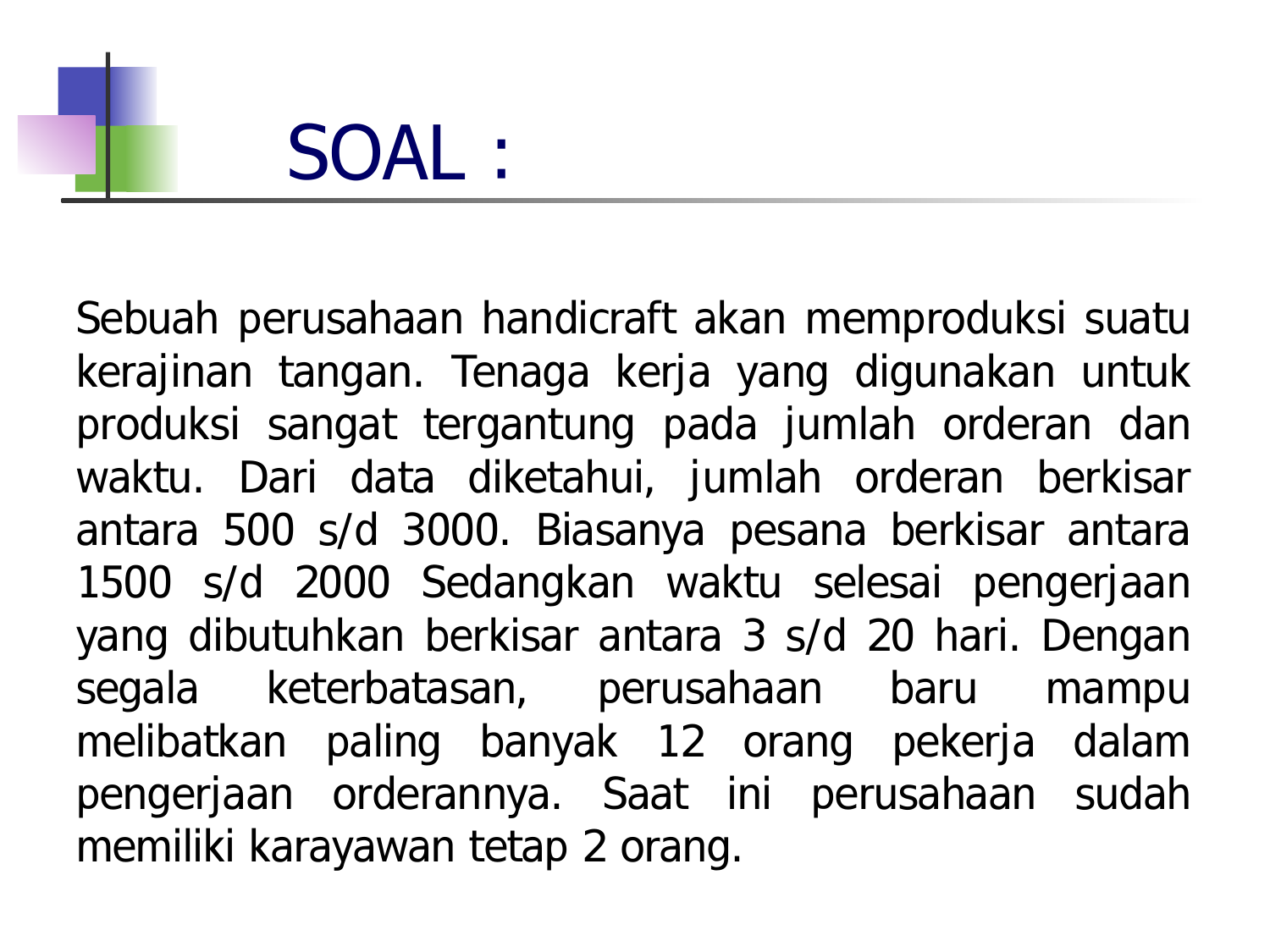

# SOAL :

Sebuah perusahaan handicraft akan memproduksi suatu kerajinan tangan. Tenaga kerja yang digunakan untuk produksi sangat tergantung pada jumlah orderan dan waktu. Dari data diketahui, jumlah orderan berkisar antara 500 s/d 3000. Biasanya pesana berkisar antara 1500 s/d 2000 Sedangkan waktu selesai pengerjaan yang dibutuhkan berkisar antara 3 s/d 20 hari. Dengan segala keterbatasan, perusahaan baru mampu melibatkan paling banyak 12 orang pekerja dalam pengerjaan orderannya. Saat ini perusahaan sudah memiliki karayawan tetap 2 orang.